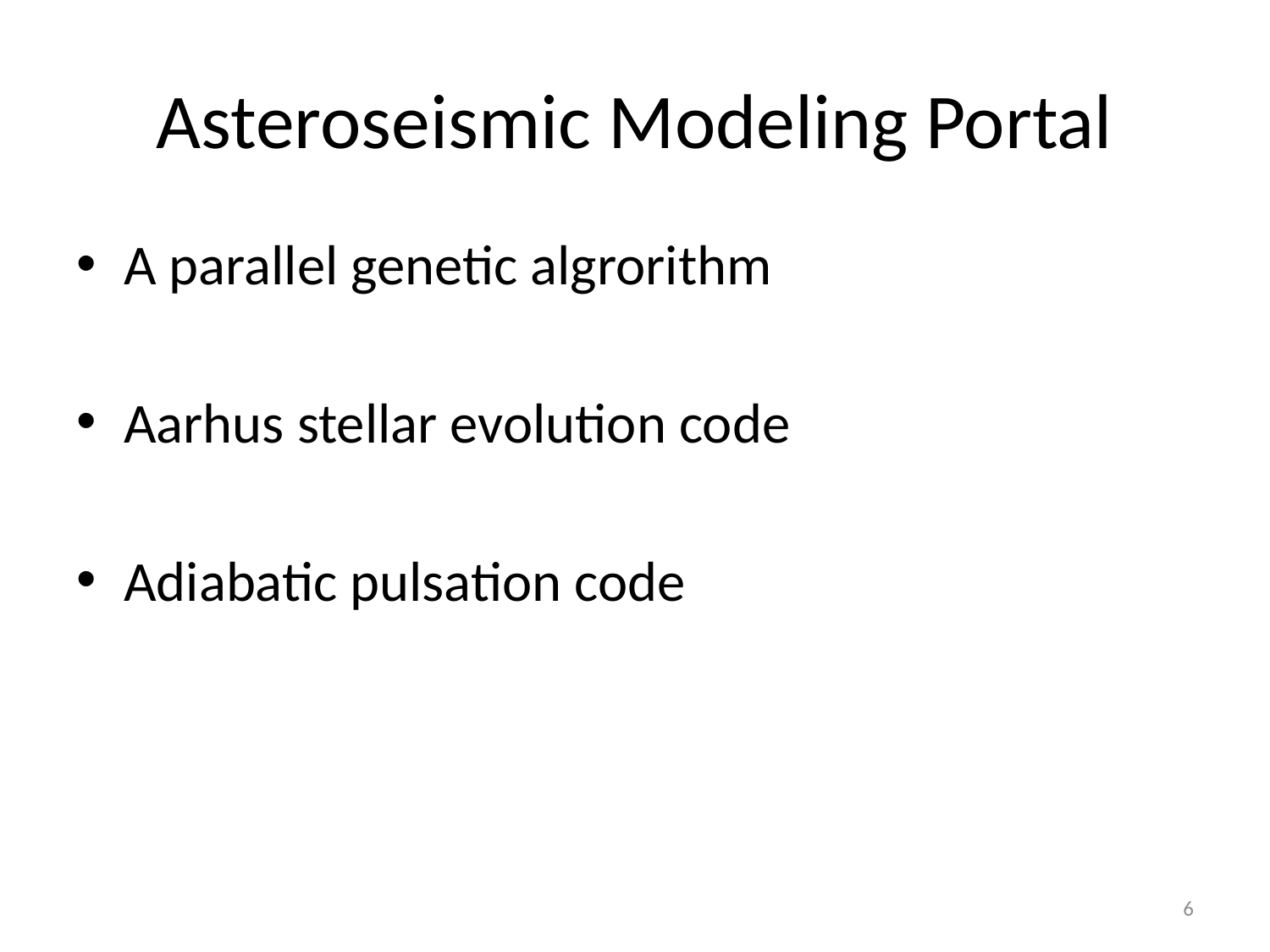

# Asteroseismic Modeling Portal
A parallel genetic algrorithm

Aarhus stellar evolution code

Adiabatic pulsation code
6